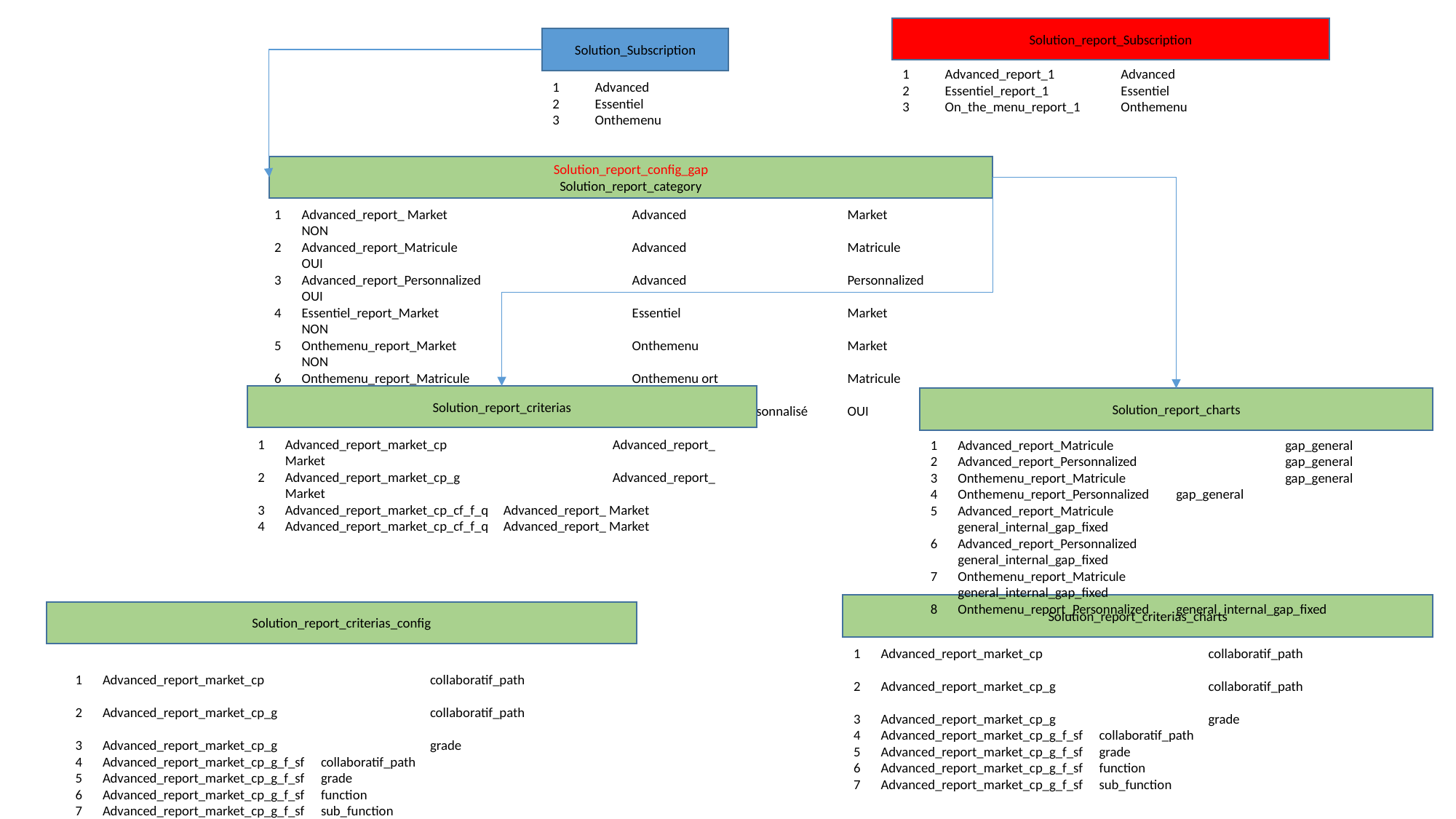

Solution_report_Subscription
Solution_Subscription
1 	Advanced_report_1	Advanced
2 	Essentiel_report_1	Essentiel
3 	On_the_menu_report_1	Onthemenu
1 	Advanced
2 	Essentiel
3 	Onthemenu
Solution_report_config_gap
Solution_report_category
Advanced_report_ Market 		 Advanced 		Market 	NON
Advanced_report_Matricule 		 Advanced 		Matricule	OUI
Advanced_report_Personnalized 		 Advanced 		Personnalized 	OUI
Essentiel_report_Market		 Essentiel 		Market 	NON
Onthemenu_report_Market		 Onthemenu 		Market  	NON
Onthemenu_report_Matricule 		 Onthemenu ort 		Matricule  	OUI
Onthemenu_report_Personnalized 	 Onthemenu 		Personnalisé 	OUI
Solution_report_criterias
Solution_report_charts
Advanced_report_market_cp		Advanced_report_ Market
Advanced_report_market_cp_g		Advanced_report_ Market
Advanced_report_market_cp_cf_f_q	Advanced_report_ Market
Advanced_report_market_cp_cf_f_q	Advanced_report_ Market
Advanced_report_Matricule 		gap_general
Advanced_report_Personnalized 		gap_general
Onthemenu_report_Matricule 		gap_general
Onthemenu_report_Personnalized 	gap_general
Advanced_report_Matricule 		general_internal_gap_fixed
Advanced_report_Personnalized 		general_internal_gap_fixed
Onthemenu_report_Matricule 		general_internal_gap_fixed
Onthemenu_report_Personnalized 	general_internal_gap_fixed
Solution_report_criterias_charts
Solution_report_criterias_config
Advanced_report_market_cp		collaboratif_path
Advanced_report_market_cp_g		collaboratif_path
Advanced_report_market_cp_g		grade
Advanced_report_market_cp_g_f_sf	collaboratif_path
Advanced_report_market_cp_g_f_sf	grade
Advanced_report_market_cp_g_f_sf	function
Advanced_report_market_cp_g_f_sf	sub_function
Advanced_report_market_cp		collaboratif_path
Advanced_report_market_cp_g		collaboratif_path
Advanced_report_market_cp_g		grade
Advanced_report_market_cp_g_f_sf	collaboratif_path
Advanced_report_market_cp_g_f_sf	grade
Advanced_report_market_cp_g_f_sf	function
Advanced_report_market_cp_g_f_sf	sub_function